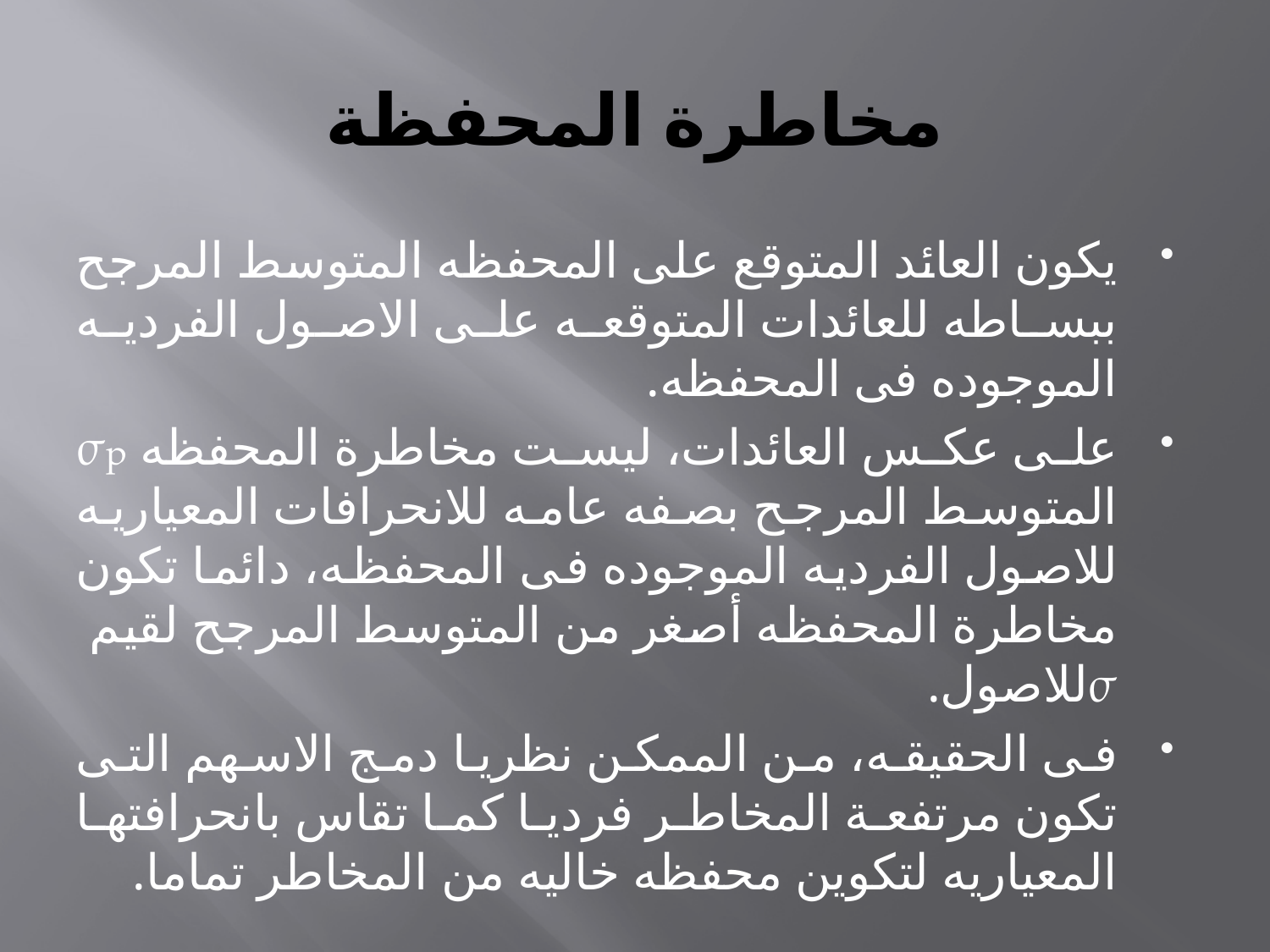

# مخاطرة المحفظة
يكون العائد المتوقع على المحفظه المتوسط المرجح ببساطه للعائدات المتوقعه على الاصول الفرديه الموجوده فى المحفظه.
على عكس العائدات، ليست مخاطرة المحفظه σp المتوسط المرجح بصفه عامه للانحرافات المعياريه للاصول الفرديه الموجوده فى المحفظه، دائما تكون مخاطرة المحفظه أصغر من المتوسط المرجح لقيم  σللاصول.
فى الحقيقه، من الممكن نظريا دمج الاسهم التى تكون مرتفعة المخاطر فرديا كما تقاس بانحرافتها المعياريه لتكوين محفظه خاليه من المخاطر تماما.